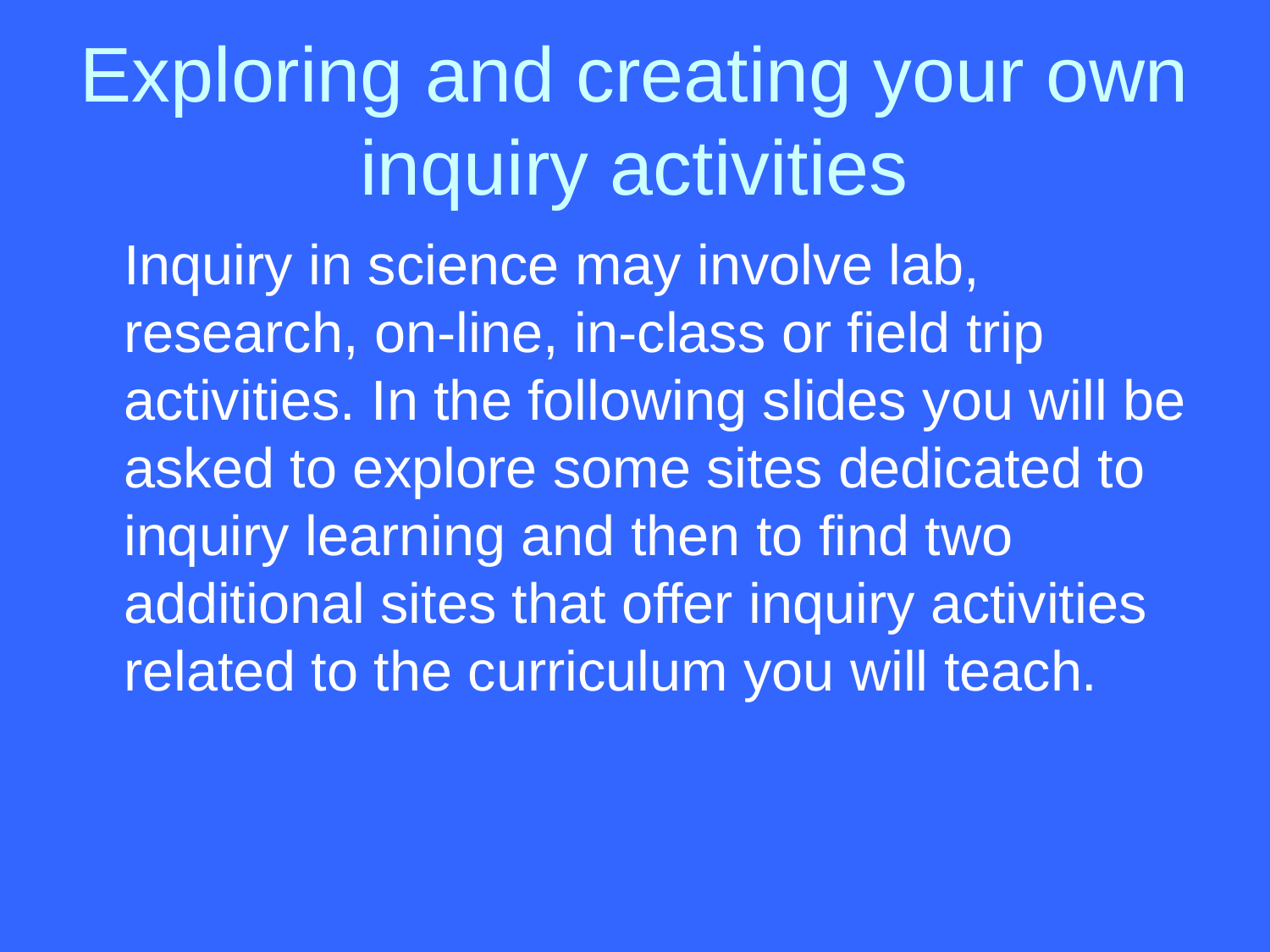

# Exploring and creating your own inquiry activities
	Inquiry in science may involve lab, research, on-line, in-class or field trip activities. In the following slides you will be asked to explore some sites dedicated to inquiry learning and then to find two additional sites that offer inquiry activities related to the curriculum you will teach.